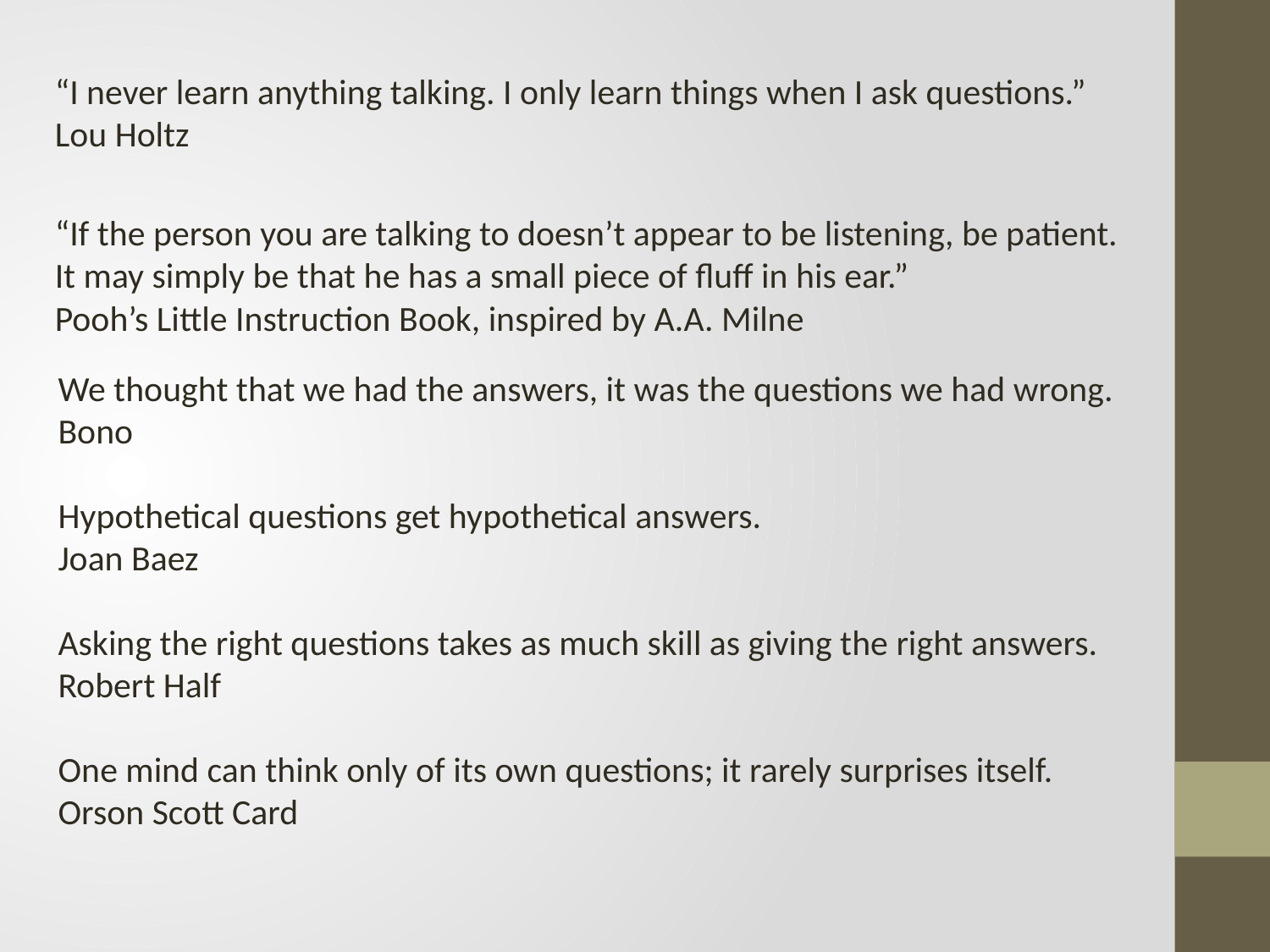

“I never learn anything talking. I only learn things when I ask questions.”
Lou Holtz
“If the person you are talking to doesn’t appear to be listening, be patient. It may simply be that he has a small piece of fluff in his ear.”
Pooh’s Little Instruction Book, inspired by A.A. Milne
We thought that we had the answers, it was the questions we had wrong.
Bono

Hypothetical questions get hypothetical answers.
Joan Baez

Asking the right questions takes as much skill as giving the right answers.
Robert Half

One mind can think only of its own questions; it rarely surprises itself.
Orson Scott Card